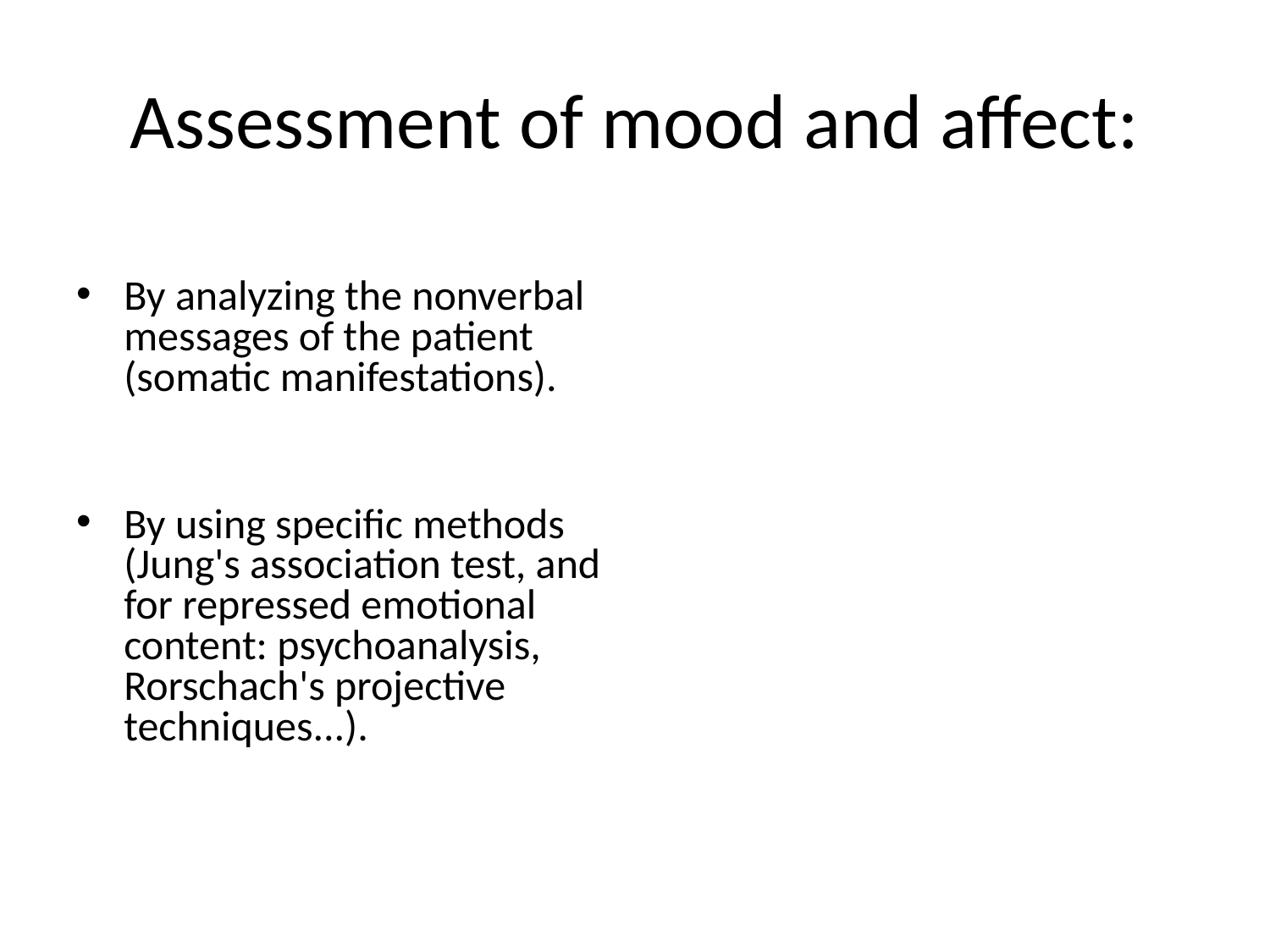

# Assessment of mood and affect:

By analyzing the nonverbal messages of the patient (somatic manifestations).

By using specific methods (Jung's association test, and for repressed emotional content: psychoanalysis, Rorschach's projective techniques...).